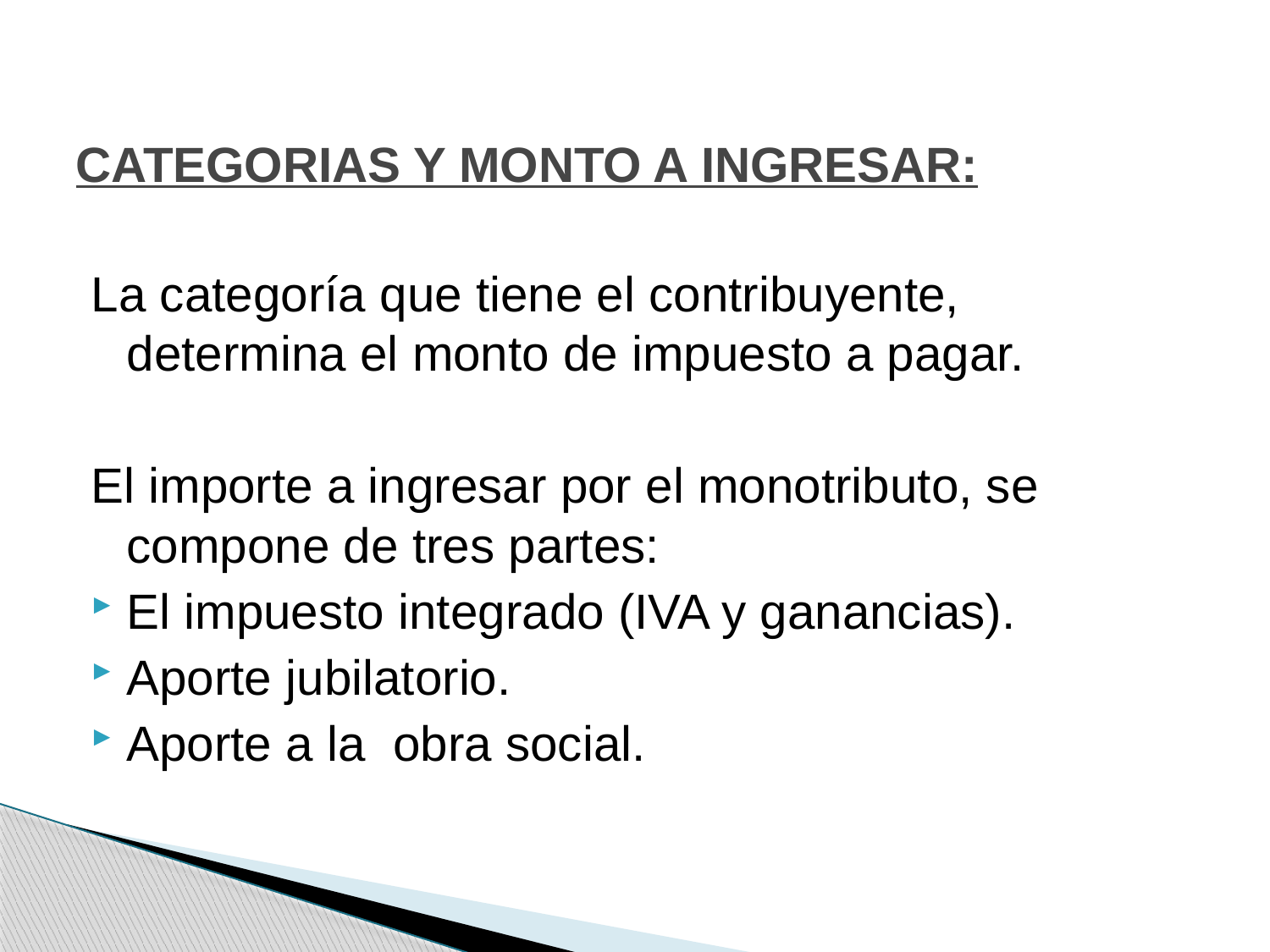

# CATEGORIAS Y MONTO A INGRESAR:
La categoría que tiene el contribuyente, determina el monto de impuesto a pagar.

El importe a ingresar por el monotributo, se compone de tres partes:
El impuesto integrado (IVA y ganancias).
Aporte jubilatorio.
Aporte a la  obra social.